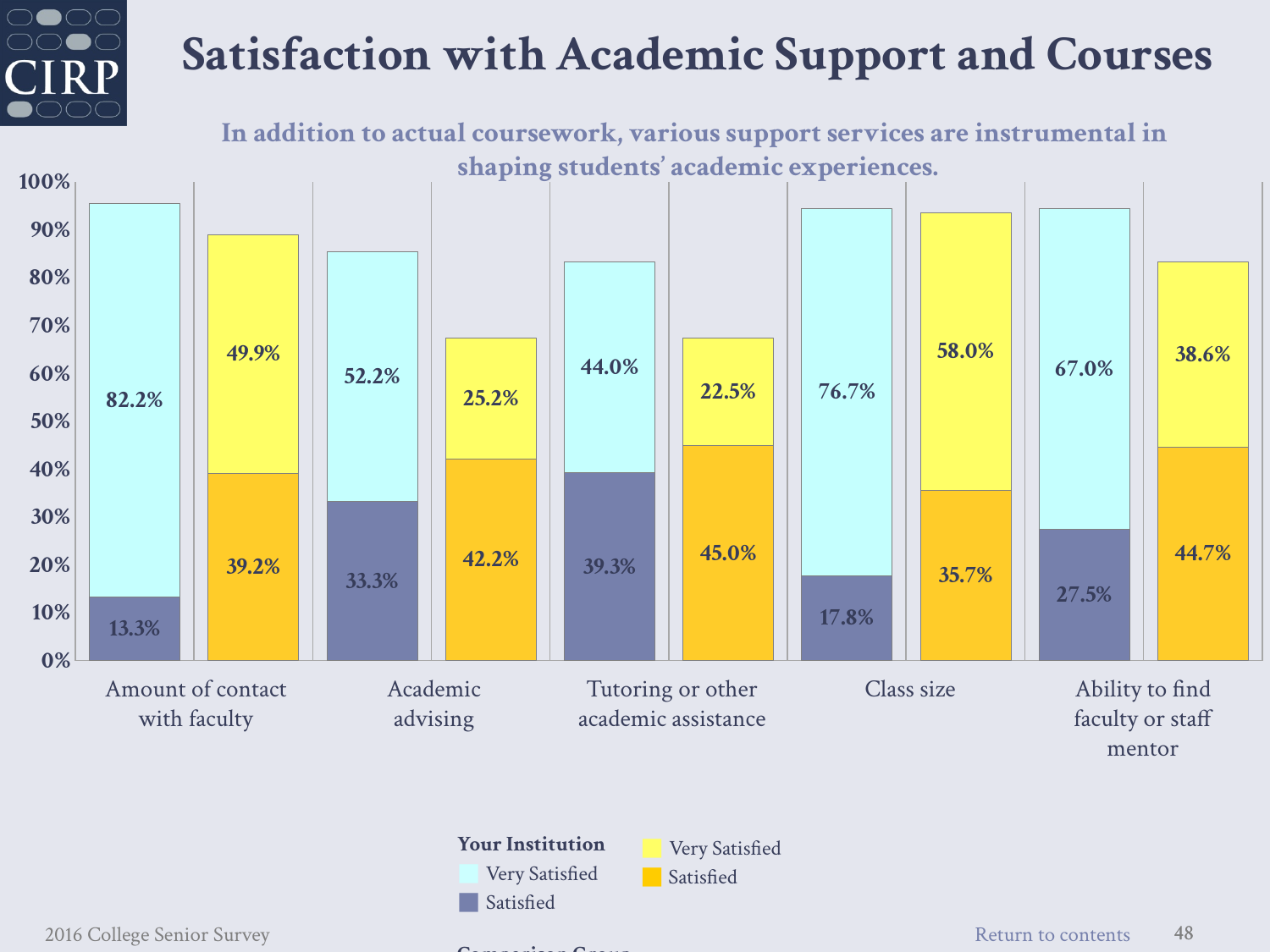

Satisfaction with Academic Support and Courses
In addition to actual coursework, various support services are instrumental in
shaping students’ academic experiences.

### Chart

| Category |  |  |
|---|---|---|
| Amount of contact with faculty | 0.133 | 0.822 |
| comp | 0.392 | 0.499 |
| Academic advising | 0.333 | 0.522 |
| comp | 0.422 | 0.252 |
| Tutoring or other academic assistance | 0.393 | 0.44 |
| comp | 0.45 | 0.225 |
| Class size | 0.178 | 0.767 |
| comp | 0.357 | 0.58 |
| Ability to find a faculty or staff mentor | 0.275 | 0.67 |
| comp | 0.447 | 0.386 |
Amount of contact with faculty
Academic advising
Tutoring or other academic assistance
Class size
Ability to find faculty or staff mentor
Your Institution
■ Very Satisfied
■ Satisfied

Comparison Group
■ Very Satisfied
■ Satisfied

2016 College Senior Survey
48
48